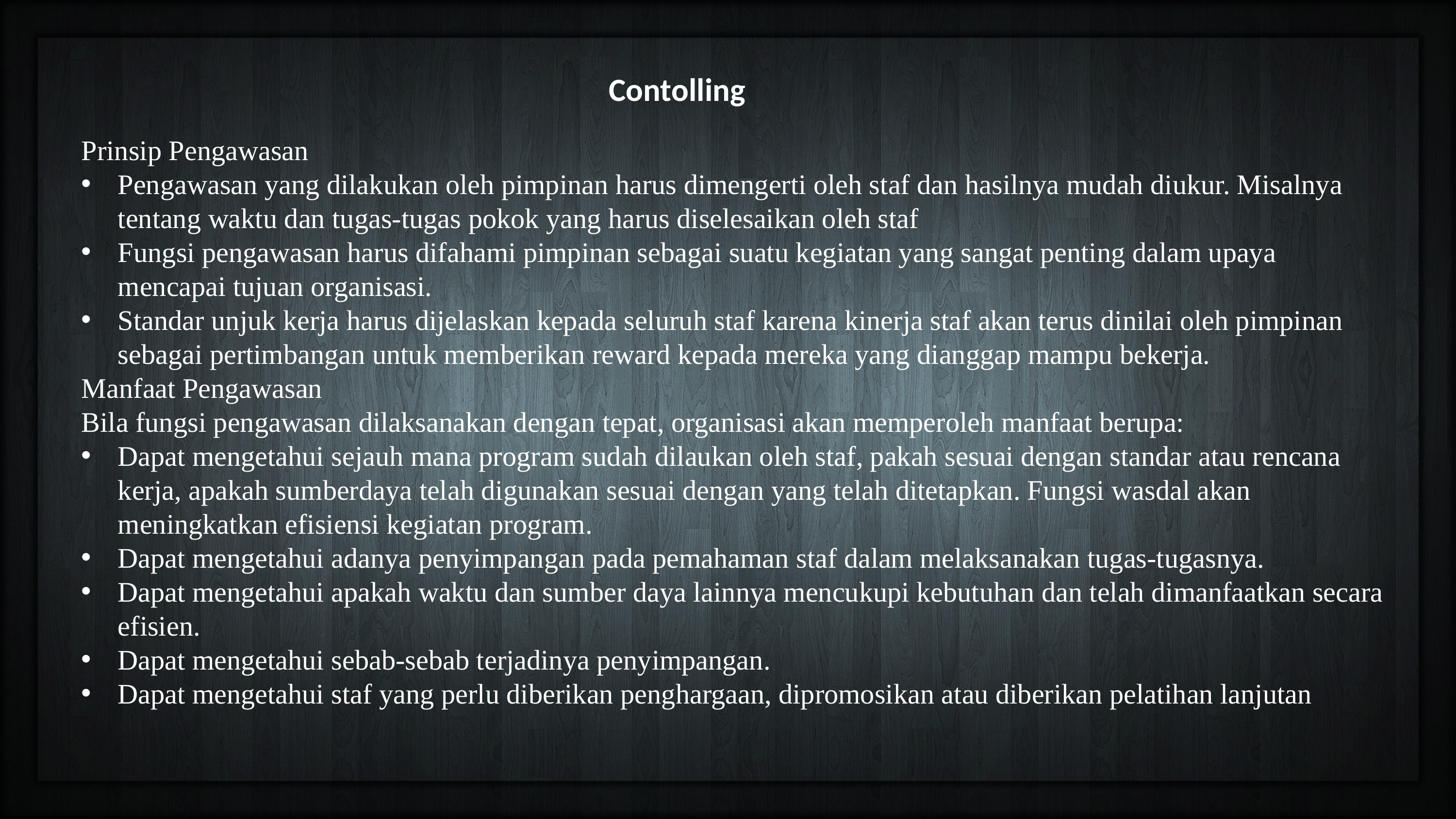

Contolling
Prinsip Pengawasan
Pengawasan yang dilakukan oleh pimpinan harus dimengerti oleh staf dan hasilnya mudah diukur. Misalnya tentang waktu dan tugas-tugas pokok yang harus diselesaikan oleh staf
Fungsi pengawasan harus difahami pimpinan sebagai suatu kegiatan yang sangat penting dalam upaya mencapai tujuan organisasi.
Standar unjuk kerja harus dijelaskan kepada seluruh staf karena kinerja staf akan terus dinilai oleh pimpinan sebagai pertimbangan untuk memberikan reward kepada mereka yang dianggap mampu bekerja.
Manfaat Pengawasan
Bila fungsi pengawasan dilaksanakan dengan tepat, organisasi akan memperoleh manfaat berupa:
Dapat mengetahui sejauh mana program sudah dilaukan oleh staf, pakah sesuai dengan standar atau rencana kerja, apakah sumberdaya telah digunakan sesuai dengan yang telah ditetapkan. Fungsi wasdal akan meningkatkan efisiensi kegiatan program.
Dapat mengetahui adanya penyimpangan pada pemahaman staf dalam melaksanakan tugas-tugasnya.
Dapat mengetahui apakah waktu dan sumber daya lainnya mencukupi kebutuhan dan telah dimanfaatkan secara efisien.
Dapat mengetahui sebab-sebab terjadinya penyimpangan.
Dapat mengetahui staf yang perlu diberikan penghargaan, dipromosikan atau diberikan pelatihan lanjutan